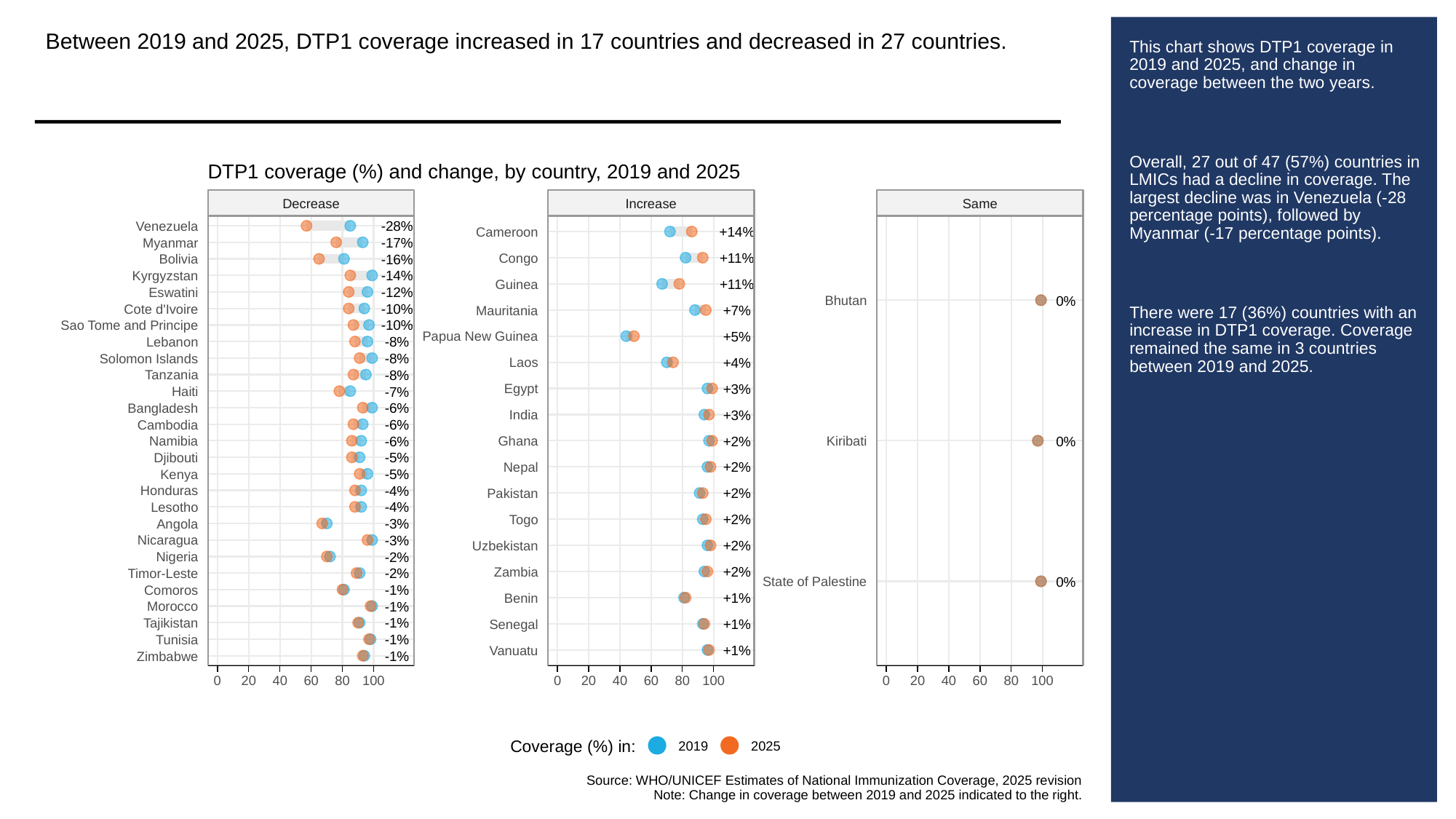

Between 2019 and 2025, DTP1 coverage increased in 17 countries and decreased in 27 countries.
# This chart shows DTP1 coverage in 2019 and 2025, and change in coverage between the two years.

Overall, 27 out of 47 (57%) countries in LMICs had a decline in coverage. The largest decline was in Venezuela (-28 percentage points), followed by Myanmar (-17 percentage points).

There were 17 (36%) countries with an increase in DTP1 coverage. Coverage remained the same in 3 countries between 2019 and 2025.

DTP1 coverage (%) and change, by country, 2019 and 2025

Decrease
Increase
Same

-28%
Venezuela

+14%
Cameroon

-17%
Myanmar

+11%
Congo

-16%
Bolivia

-14%
Kyrgyzstan

+11%
Guinea

-12%
Eswatini

0%
Bhutan

-10%
Cote d'Ivoire

+7%
Mauritania

-10%
Sao Tome and Principe

+5%
Papua New Guinea

-8%
Lebanon

-8%
Solomon Islands

+4%
Laos

-8%
Tanzania

+3%
Egypt

-7%
Haiti

-6%
Bangladesh

+3%
India

-6%
Cambodia

-6%
+2%
0%
Namibia
Ghana
Kiribati

-5%
Djibouti

+2%
Nepal

-5%
Kenya

-4%
Honduras

+2%
Pakistan

-4%
Lesotho

+2%
Togo

-3%
Angola

-3%
Nicaragua

+2%
Uzbekistan

-2%
Nigeria

+2%
Zambia

-2%
Timor-Leste

0%
State of Palestine

-1%
Comoros

+1%
Benin

-1%
Morocco

-1%
Tajikistan

+1%
Senegal

-1%
Tunisia

+1%
Vanuatu

-1%
Zimbabwe

0
20
40
60
80
100
0
20
40
60
80
100
0
20
40
60
80
100

Coverage (%) in:
2019
2025
Source: WHO/UNICEF Estimates of National Immunization Coverage, 2025 revision
Note: Change in coverage between 2019 and 2025 indicated to the right.